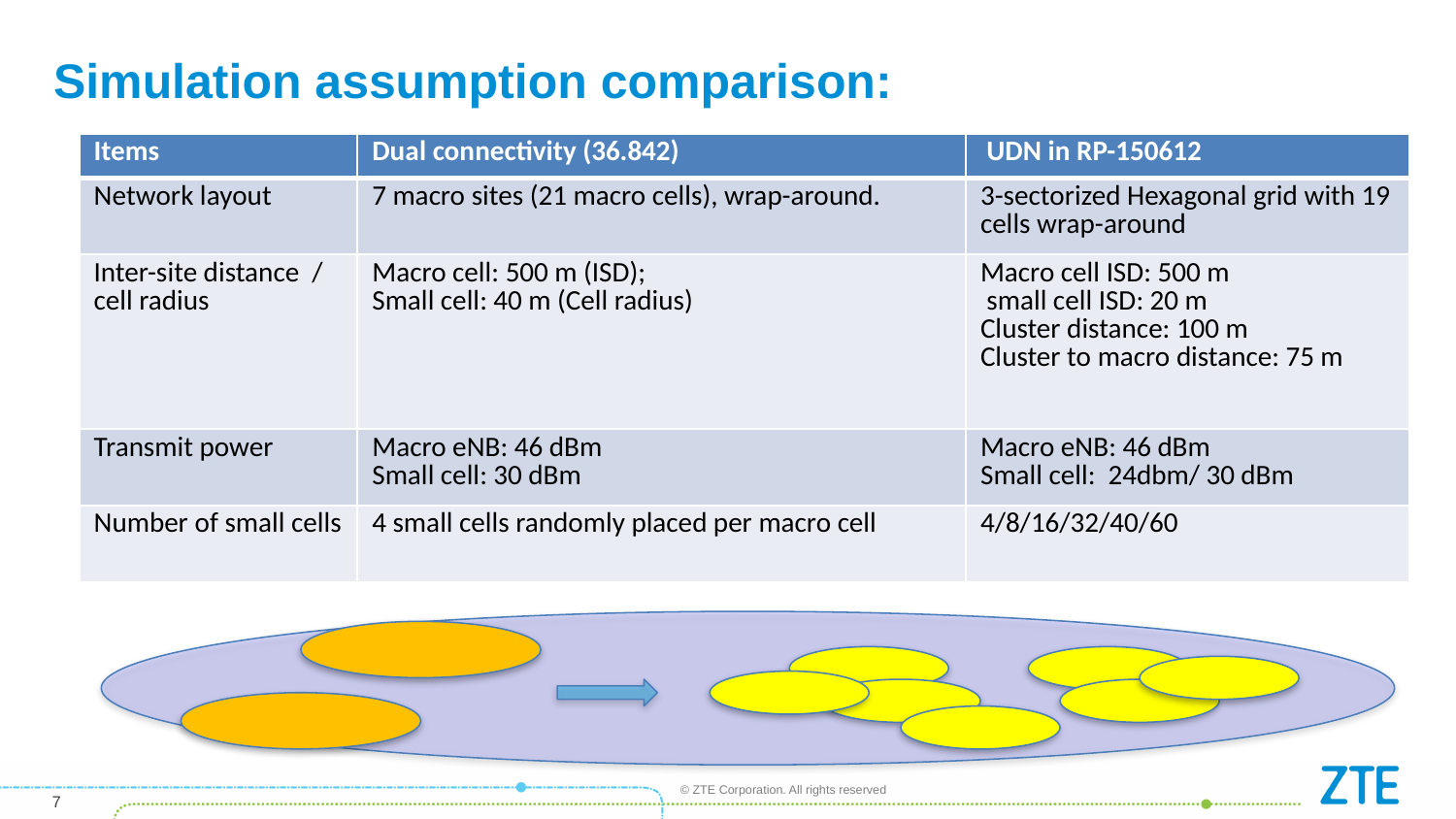

# Simulation assumption comparison:
| Items | Dual connectivity (36.842) | UDN in RP-150612 |
| --- | --- | --- |
| Network layout | 7 macro sites (21 macro cells), wrap-around. | 3-sectorized Hexagonal grid with 19 cells wrap-around |
| Inter-site distance / cell radius | Macro cell: 500 m (ISD); Small cell: 40 m (Cell radius) | Macro cell ISD: 500 m small cell ISD: 20 m Cluster distance: 100 m Cluster to macro distance: 75 m |
| Transmit power | Macro eNB: 46 dBm Small cell: 30 dBm | Macro eNB: 46 dBm Small cell: 24dbm/ 30 dBm |
| Number of small cells | 4 small cells randomly placed per macro cell | 4/8/16/32/40/60 |